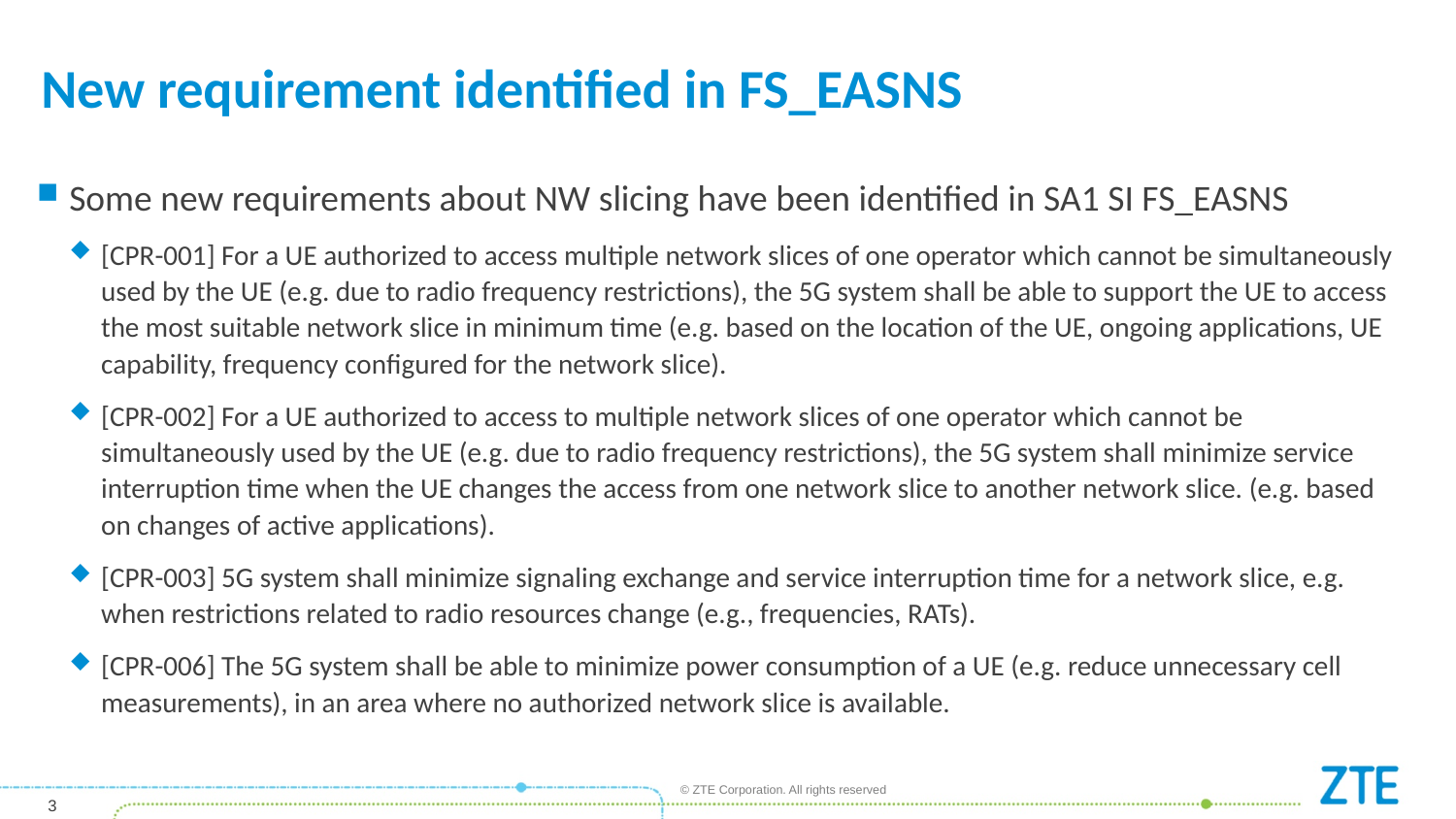

# New requirement identified in FS_EASNS
Some new requirements about NW slicing have been identified in SA1 SI FS_EASNS
[CPR-001] For a UE authorized to access multiple network slices of one operator which cannot be simultaneously used by the UE (e.g. due to radio frequency restrictions), the 5G system shall be able to support the UE to access the most suitable network slice in minimum time (e.g. based on the location of the UE, ongoing applications, UE capability, frequency configured for the network slice).
[CPR-002] For a UE authorized to access to multiple network slices of one operator which cannot be simultaneously used by the UE (e.g. due to radio frequency restrictions), the 5G system shall minimize service interruption time when the UE changes the access from one network slice to another network slice. (e.g. based on changes of active applications).
[CPR-003] 5G system shall minimize signaling exchange and service interruption time for a network slice, e.g. when restrictions related to radio resources change (e.g., frequencies, RATs).
[CPR-006] The 5G system shall be able to minimize power consumption of a UE (e.g. reduce unnecessary cell measurements), in an area where no authorized network slice is available.